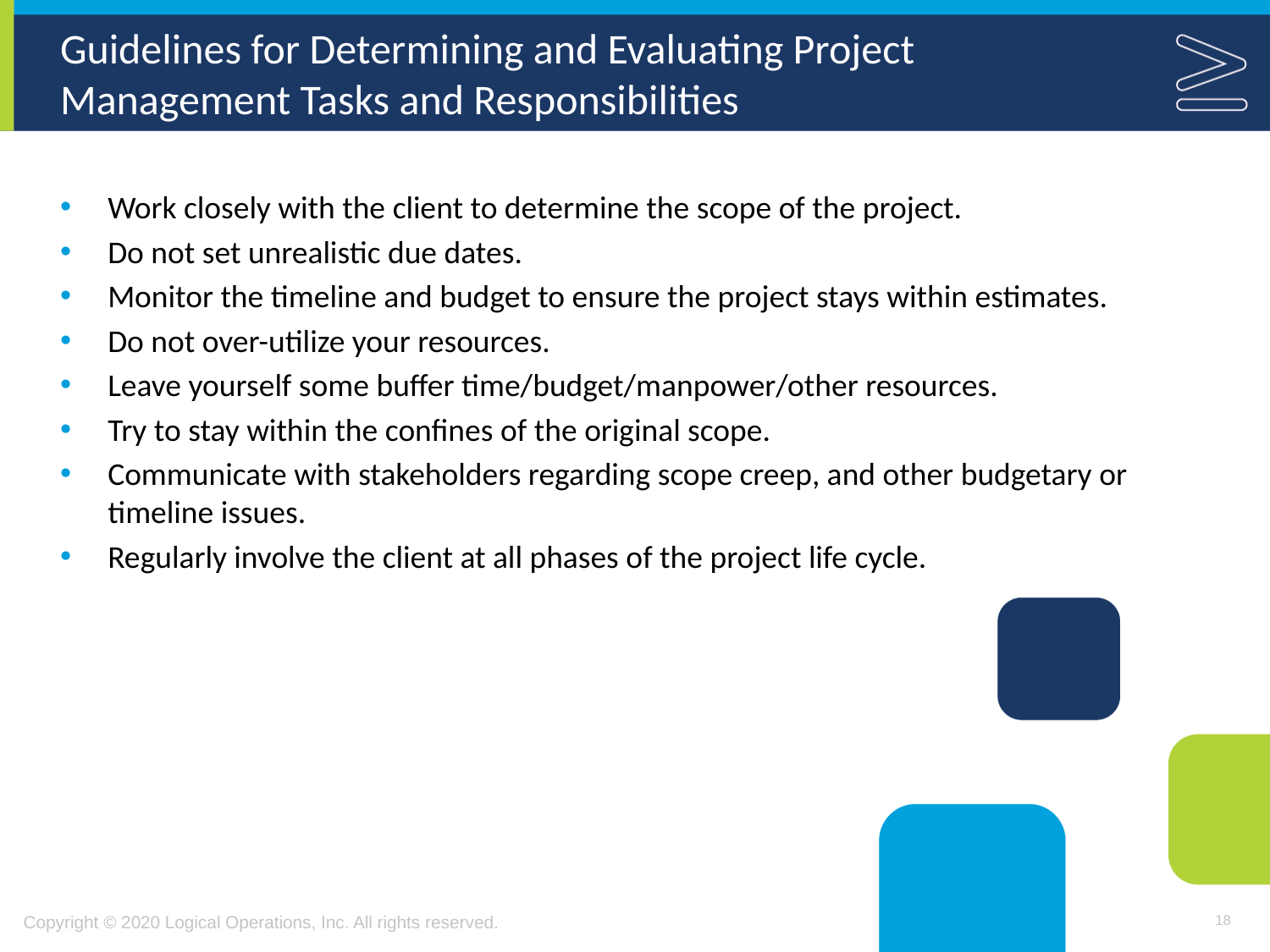

# Guidelines for Determining and Evaluating Project Management Tasks and Responsibilities
Work closely with the client to determine the scope of the project.
Do not set unrealistic due dates.
Monitor the timeline and budget to ensure the project stays within estimates.
Do not over-utilize your resources.
Leave yourself some buffer time/budget/manpower/other resources.
Try to stay within the confines of the original scope.
Communicate with stakeholders regarding scope creep, and other budgetary or timeline issues.
Regularly involve the client at all phases of the project life cycle.
18